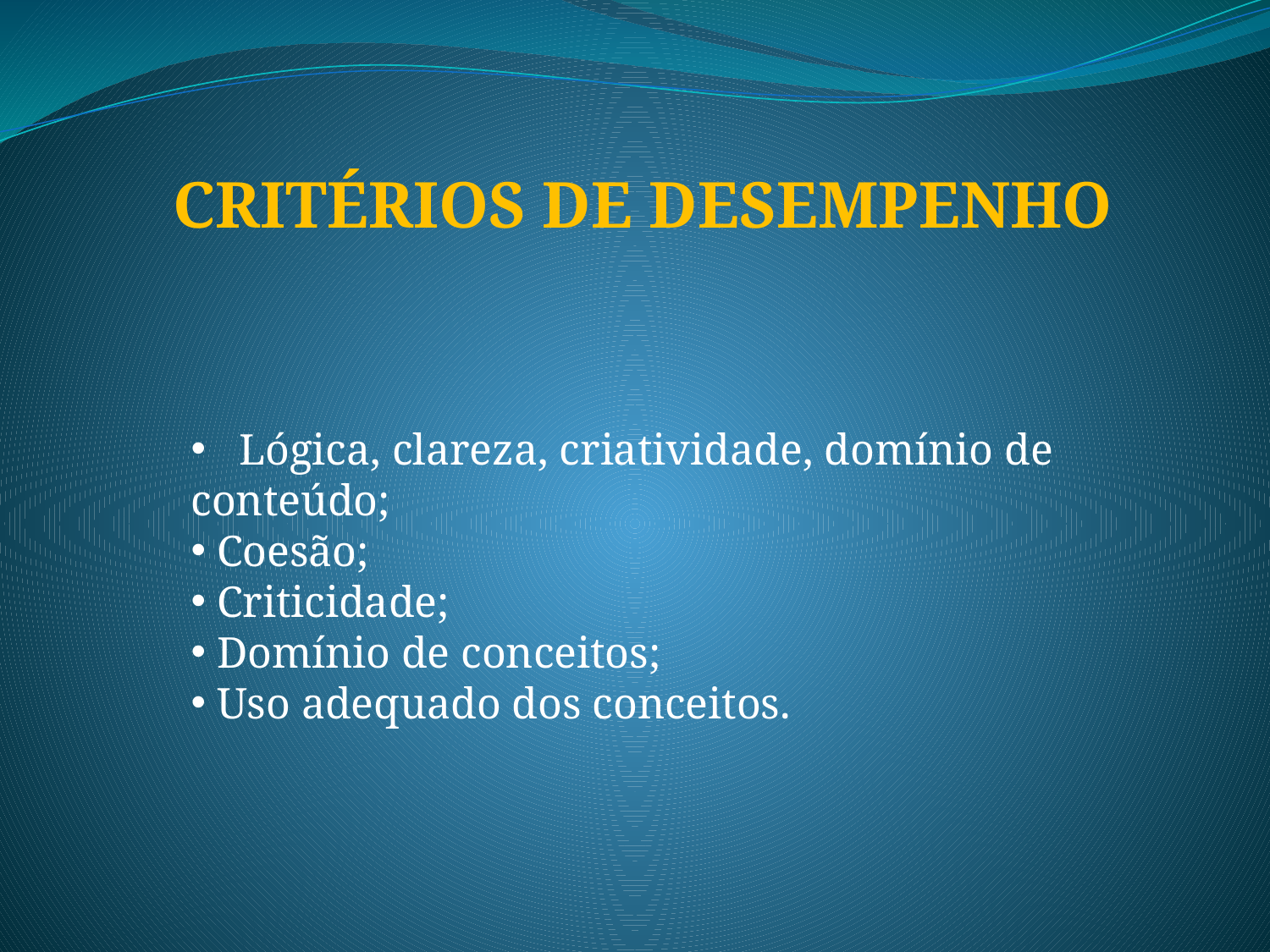

CRITÉRIOS DE DESEMPENHO
   Lógica, clareza, criatividade, domínio de conteúdo;
 Coesão;
 Criticidade;
 Domínio de conceitos;
 Uso adequado dos conceitos.